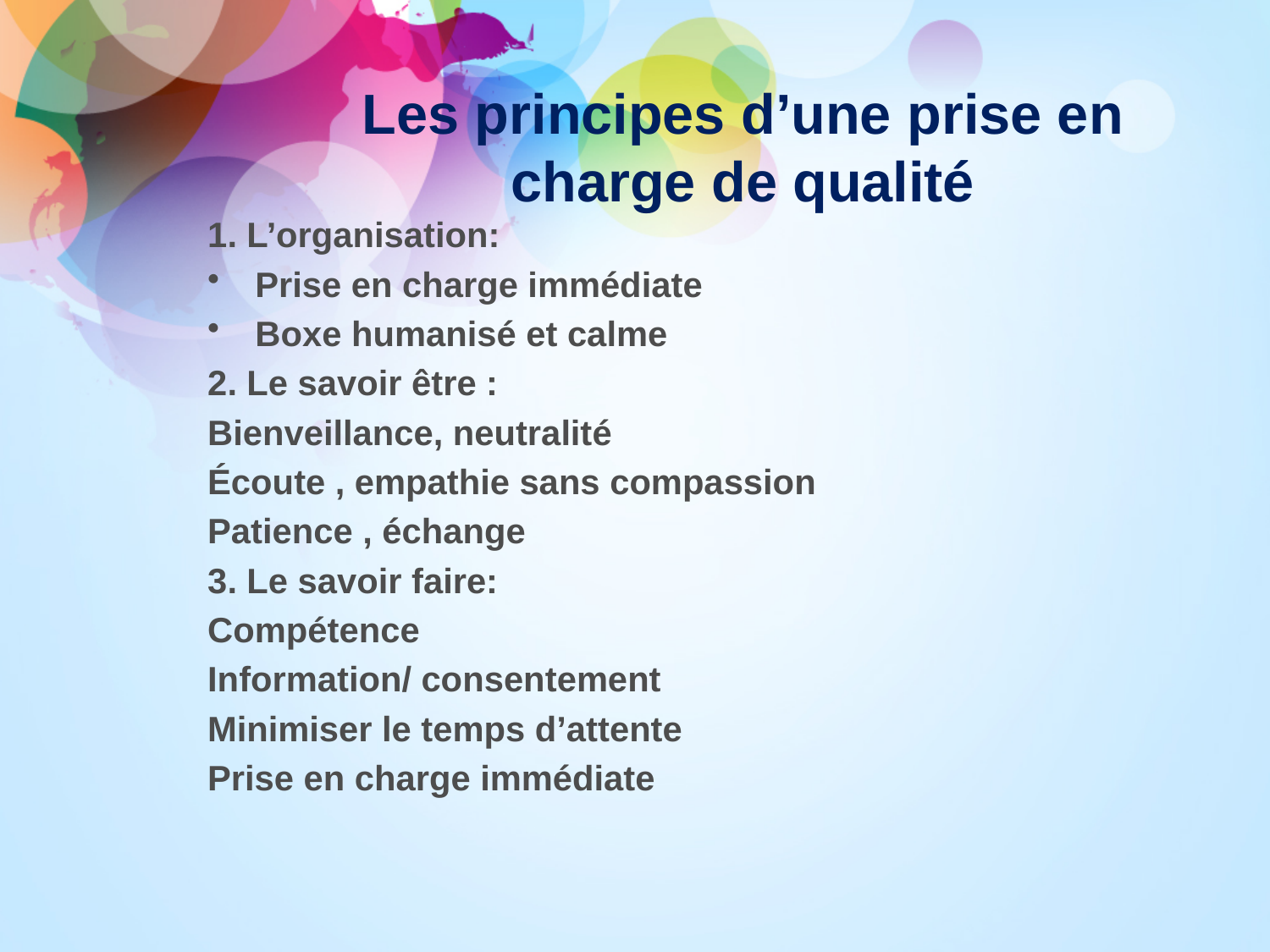

# Les principes d’une prise en charge de qualité
1. L’organisation:
Prise en charge immédiate
Boxe humanisé et calme
2. Le savoir être :
Bienveillance, neutralité
Écoute , empathie sans compassion
Patience , échange
3. Le savoir faire:
Compétence
Information/ consentement
Minimiser le temps d’attente
Prise en charge immédiate